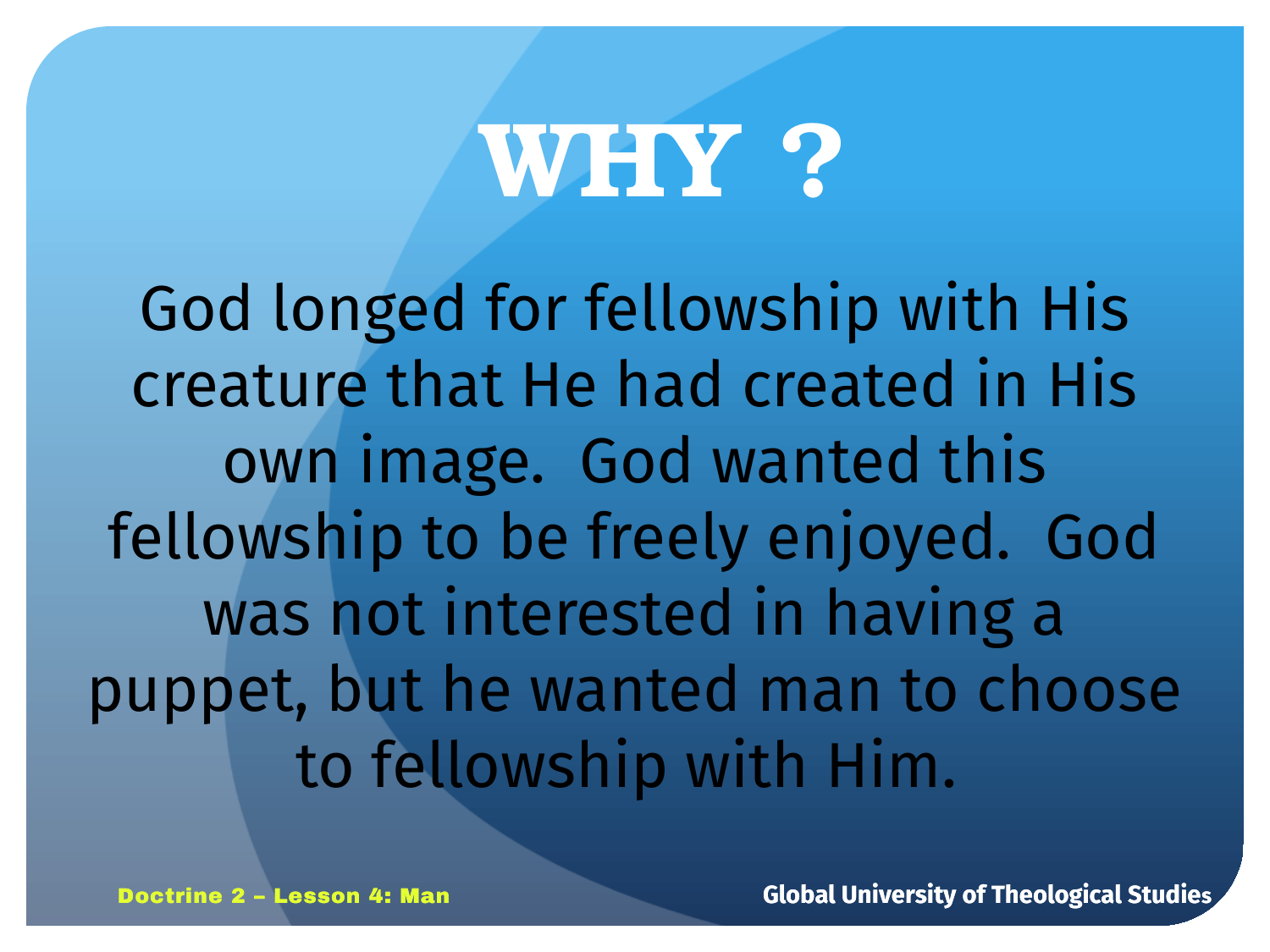

WHY ?
God longed for fellowship with His creature that He had created in His own image.  God wanted this fellowship to be freely enjoyed.  God was not interested in having a puppet, but he wanted man to choose to fellowship with Him.
Doctrine 2 – Lesson 4: Man  	                                   Global University of Theological Studies
Doctrine 2 – Lesson 4: Man  	                                   Global University of Theological Studies